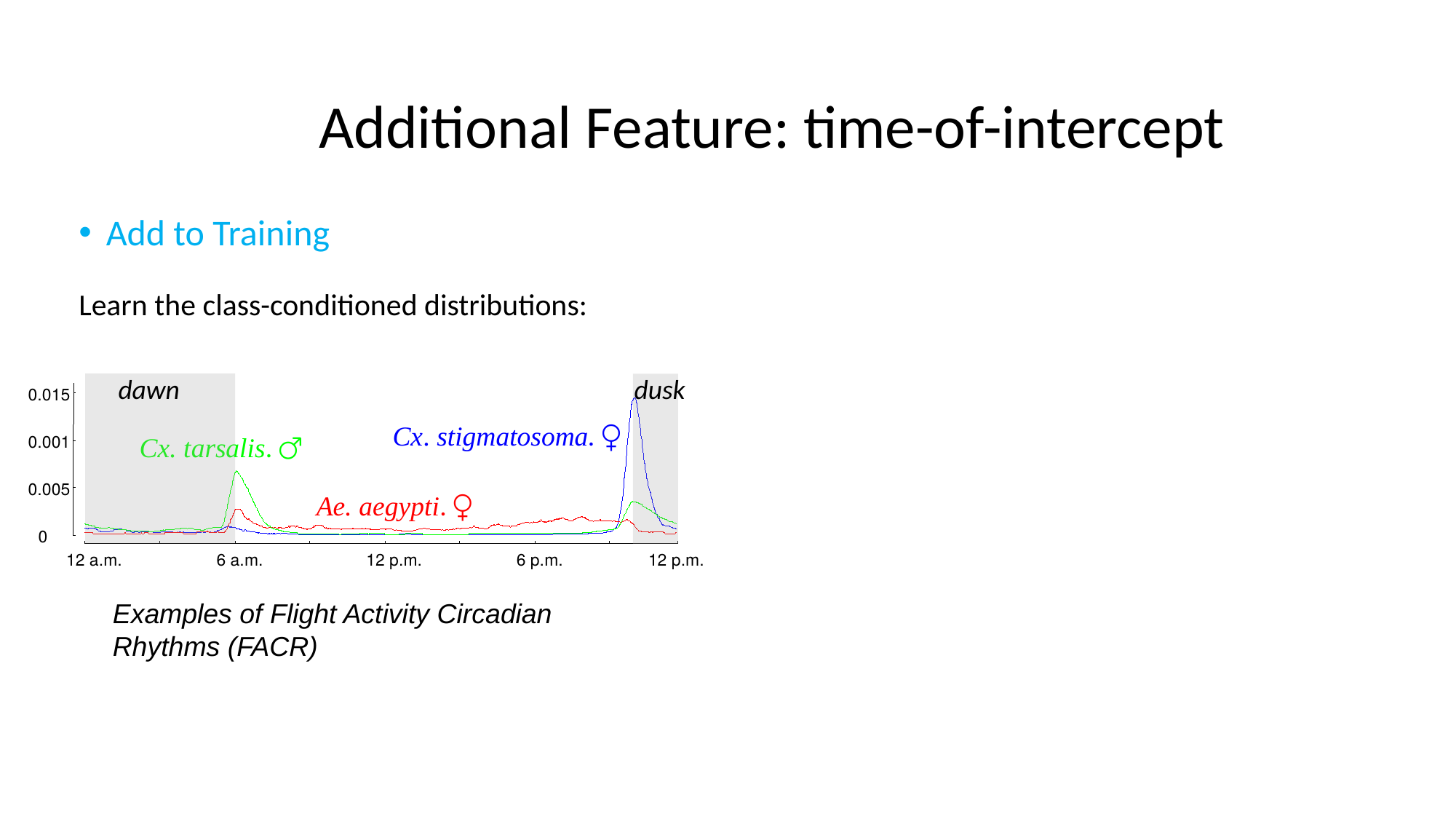

# Additional Feature: time-of-intercept
Add to Training
Learn the class-conditioned distributions:

dawn
dusk

0.015

0.001

0.005

0

Cx. stigmatosoma. ♀
Cx. tarsalis. ♂

Ae. aegypti. ♀

12 a.m.
6 a.m.
12 p.m.
6 p.m.
12 p.m.
Examples of Flight Activity Circadian Rhythms (FACR)